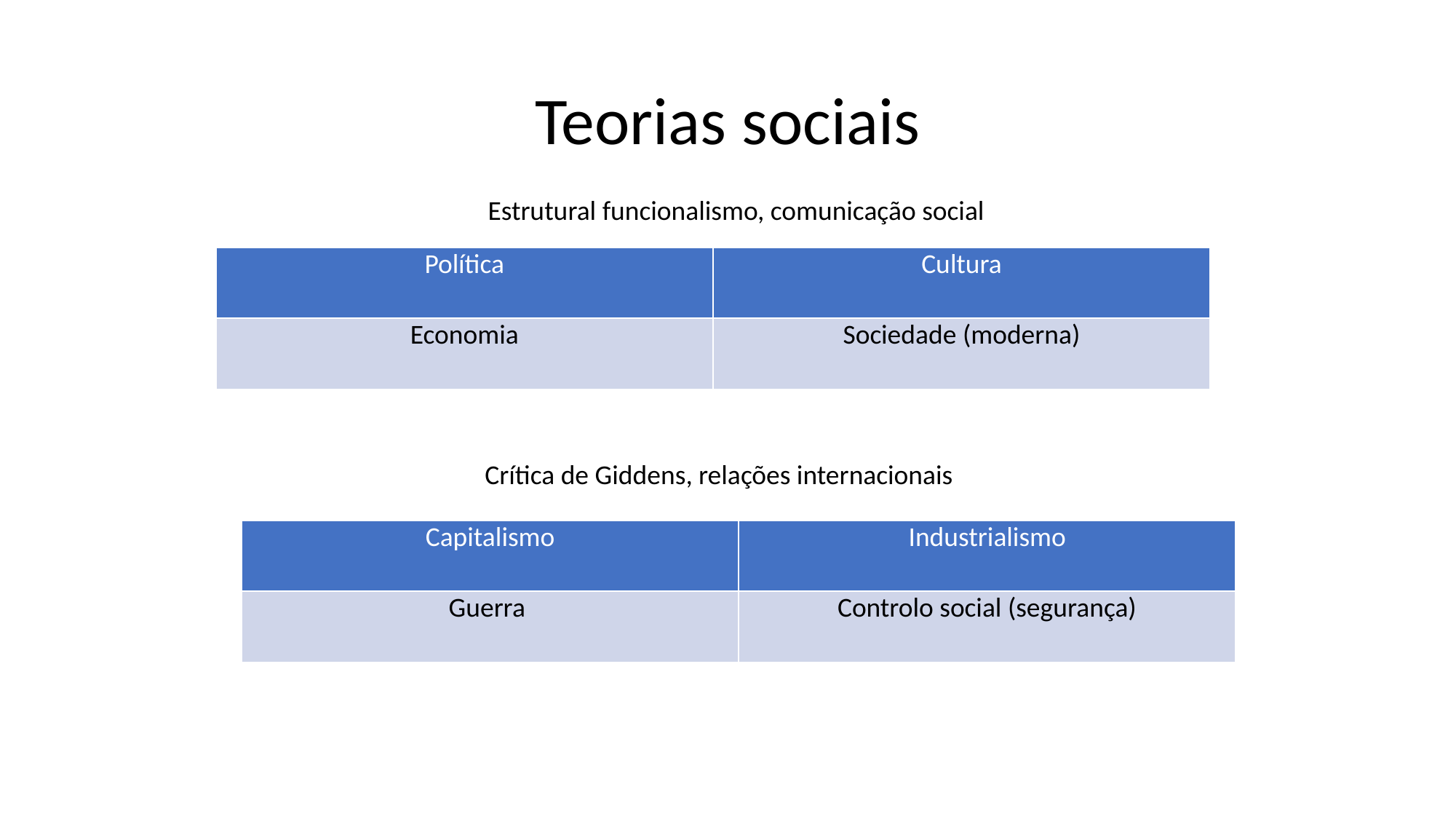

# Teorias sociais
Estrutural funcionalismo, comunicação social
| Política | Cultura |
| --- | --- |
| Economia | Sociedade (moderna) |
Crítica de Giddens, relações internacionais
| Capitalismo | Industrialismo |
| --- | --- |
| Guerra | Controlo social (segurança) |